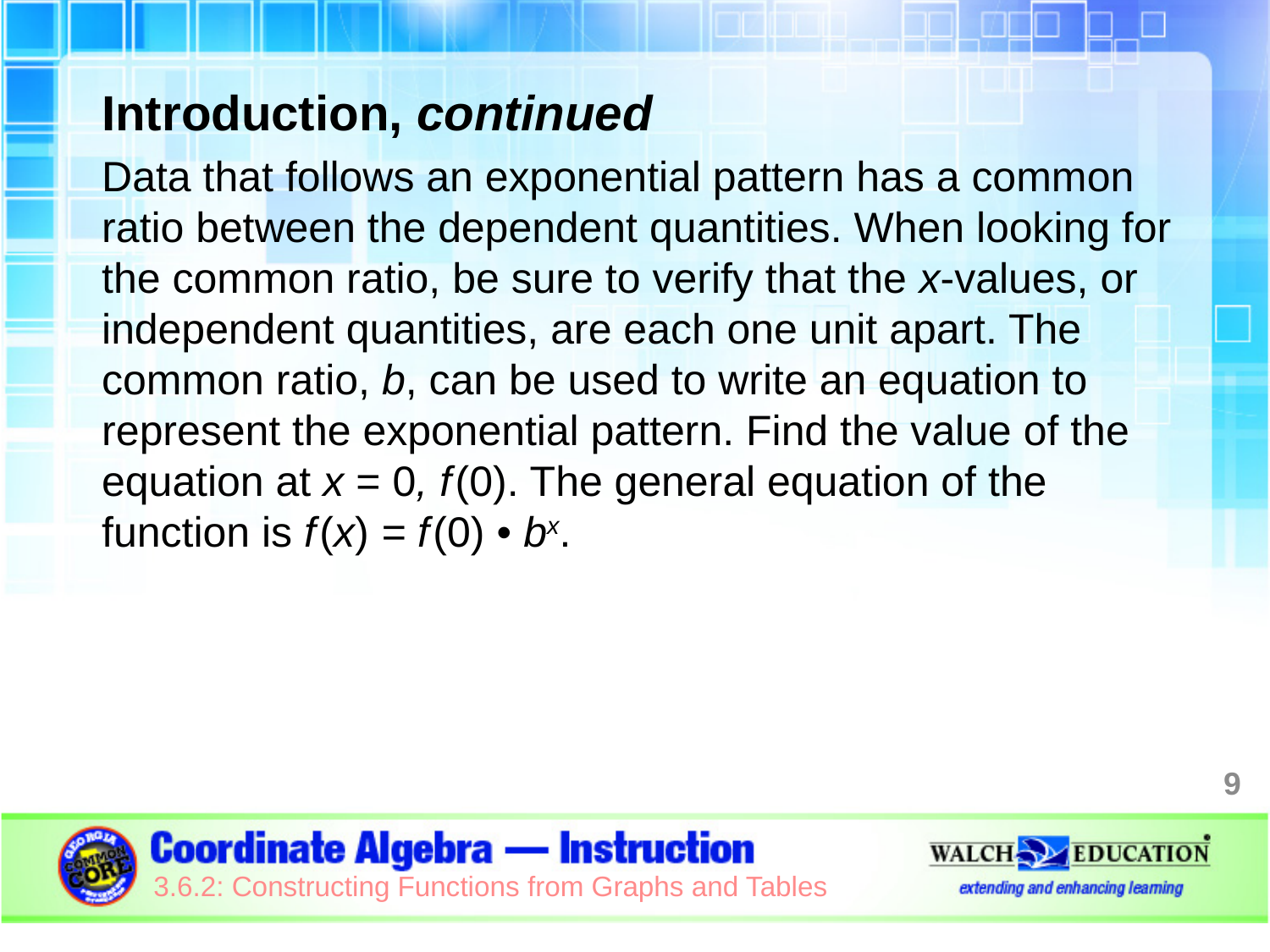

Introduction, continued
Data that follows an exponential pattern has a common ratio between the dependent quantities. When looking for the common ratio, be sure to verify that the x-values, or independent quantities, are each one unit apart. The common ratio, b, can be used to write an equation to represent the exponential pattern. Find the value of the equation at x = 0, f (0). The general equation of the function is f (x) = f (0) • bx.

9
3.6.2: Constructing Functions from Graphs and Tables